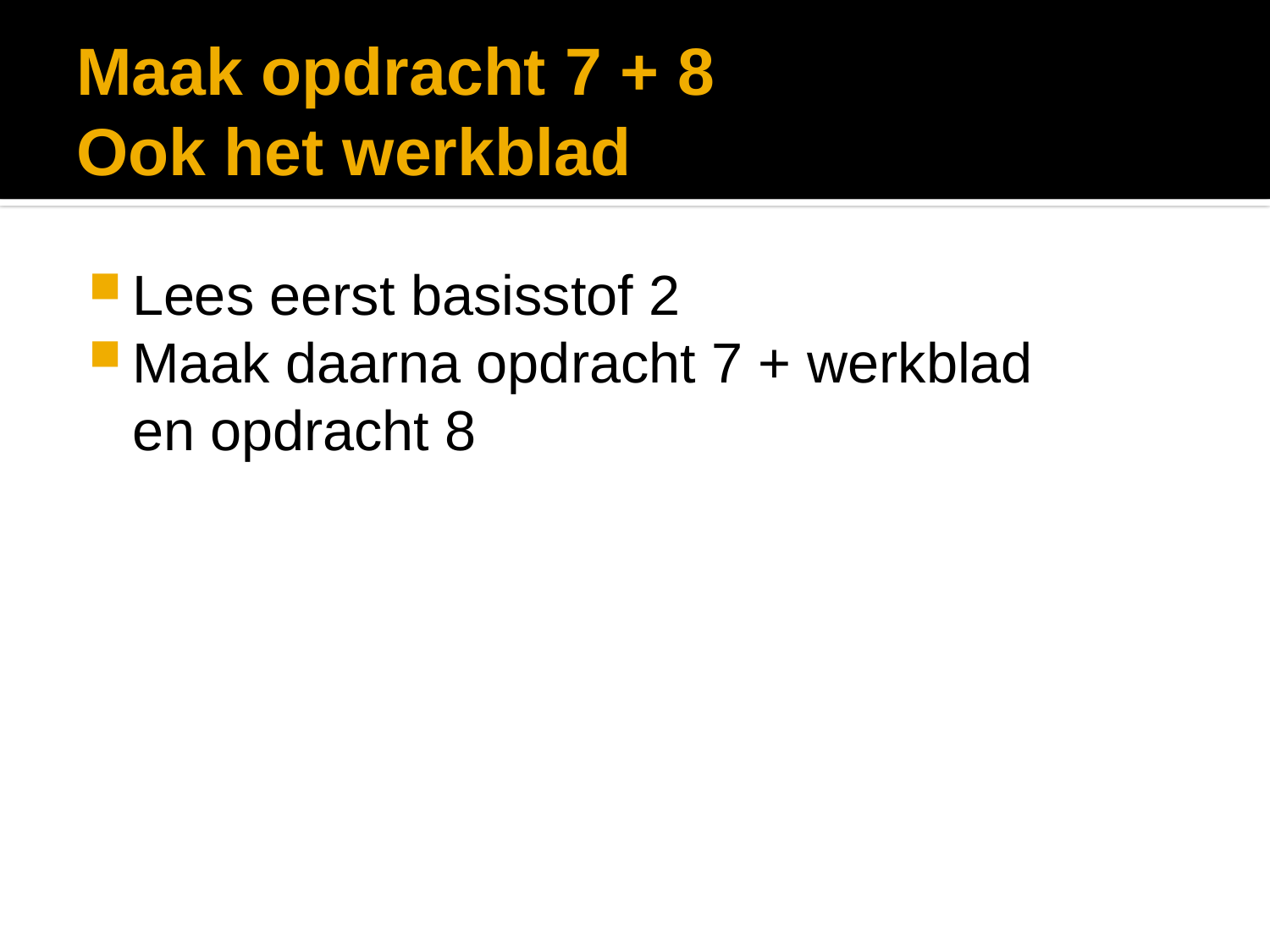

# Maak opdracht 7 + 8 Ook het werkblad
Lees eerst basisstof 2
Maak daarna opdracht 7 + werkblad
	en opdracht 8